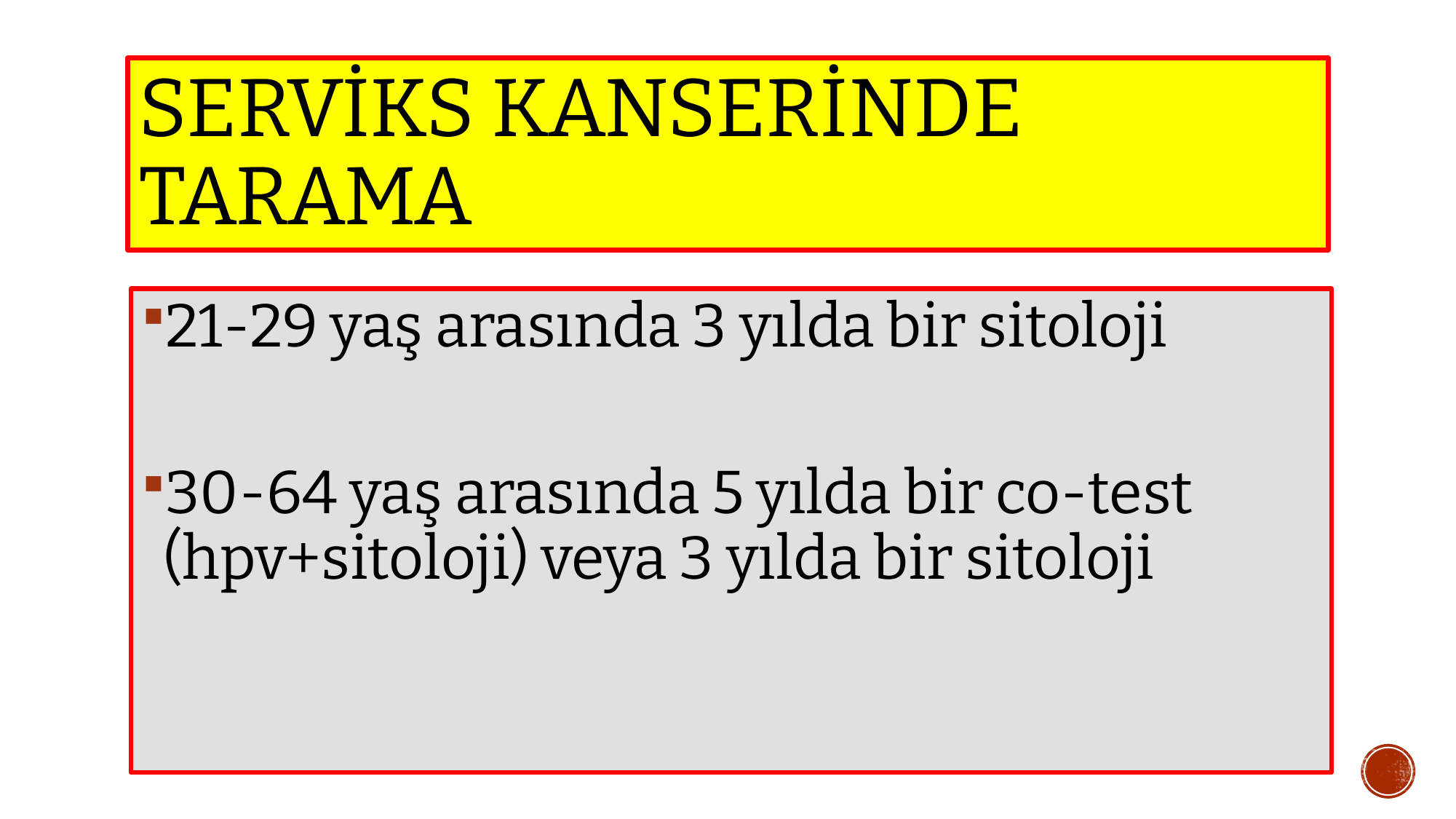

# Servİks kanserİnde tarama
21-29 yaş arasında 3 yılda bir sitoloji

30-64 yaş arasında 5 yılda bir co-test (hpv+sitoloji) veya 3 yılda bir sitoloji